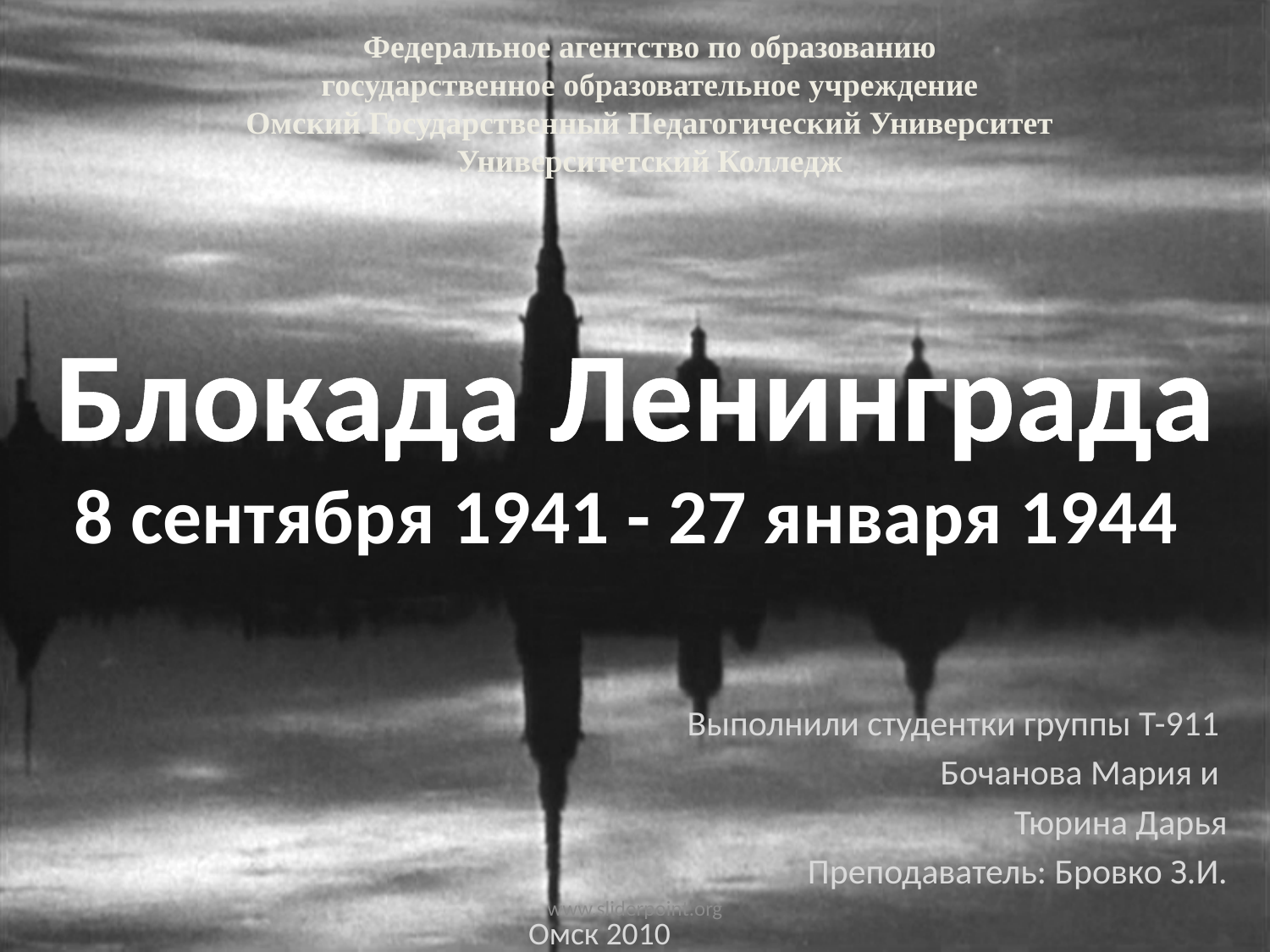

Федеральное агентство по образованию
государственное образовательное учреждение
Омский Государственный Педагогический Университет
Университетский Колледж
Блокада Ленинграда
8 сентября 1941 - 27 января 1944

Выполнили студентки группы Т-911
Бочанова Мария и
Тюрина Дарья
Преподаватель: Бровко З.И.

www.sliderpoint.org
Омск 2010